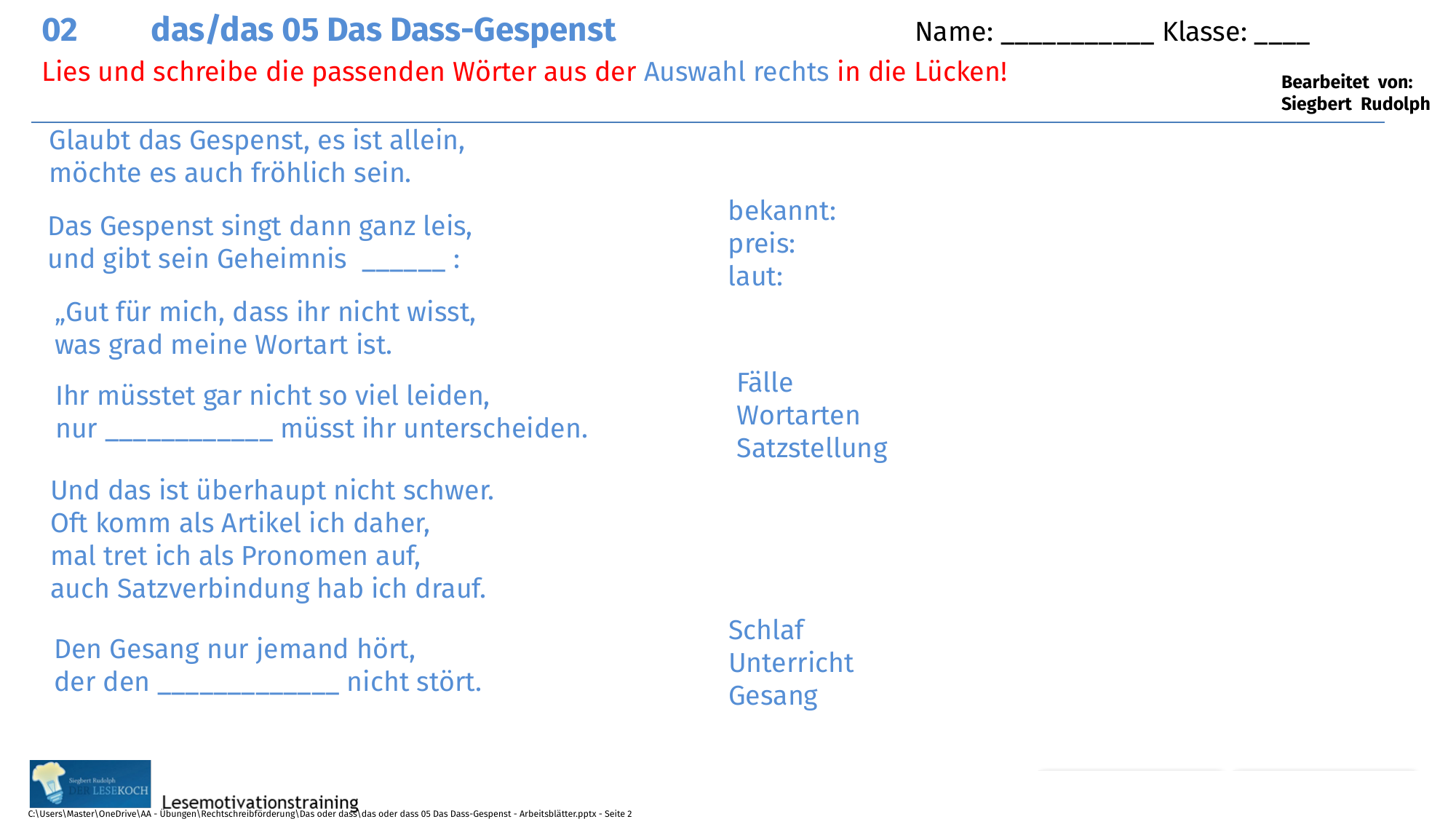

02	das/das 05 Das Dass-Gespenst			Name: ___________ Klasse: ____
Lies und schreibe die passenden Wörter aus der Auswahl rechts in die Lücken!
Glaubt das Gespenst, es ist allein,
möchte es auch fröhlich sein.
bekannt:
preis:
laut:
Das Gespenst singt dann ganz leis,
und gibt sein Geheimnis  ______ :

„Gut für mich, dass ihr nicht wisst,
was grad meine Wortart ist.
Fälle
Wortarten
Satzstellung
Ihr müsstet gar nicht so viel leiden,
nur ____________ müsst ihr unterscheiden.

Und das ist überhaupt nicht schwer.
Oft komm als Artikel ich daher,
mal tret ich als Pronomen auf,
auch Satzverbindung hab ich drauf.
Schlaf
Unterricht
Gesang
Den Gesang nur jemand hört,
der den _____________ nicht stört.

C:\Users\Master\OneDrive\AA - Übungen\Rechtschreibförderung\Das oder dass\das oder dass 05 Das Dass-Gespenst - Arbeitsblätter.pptx - Seite 2